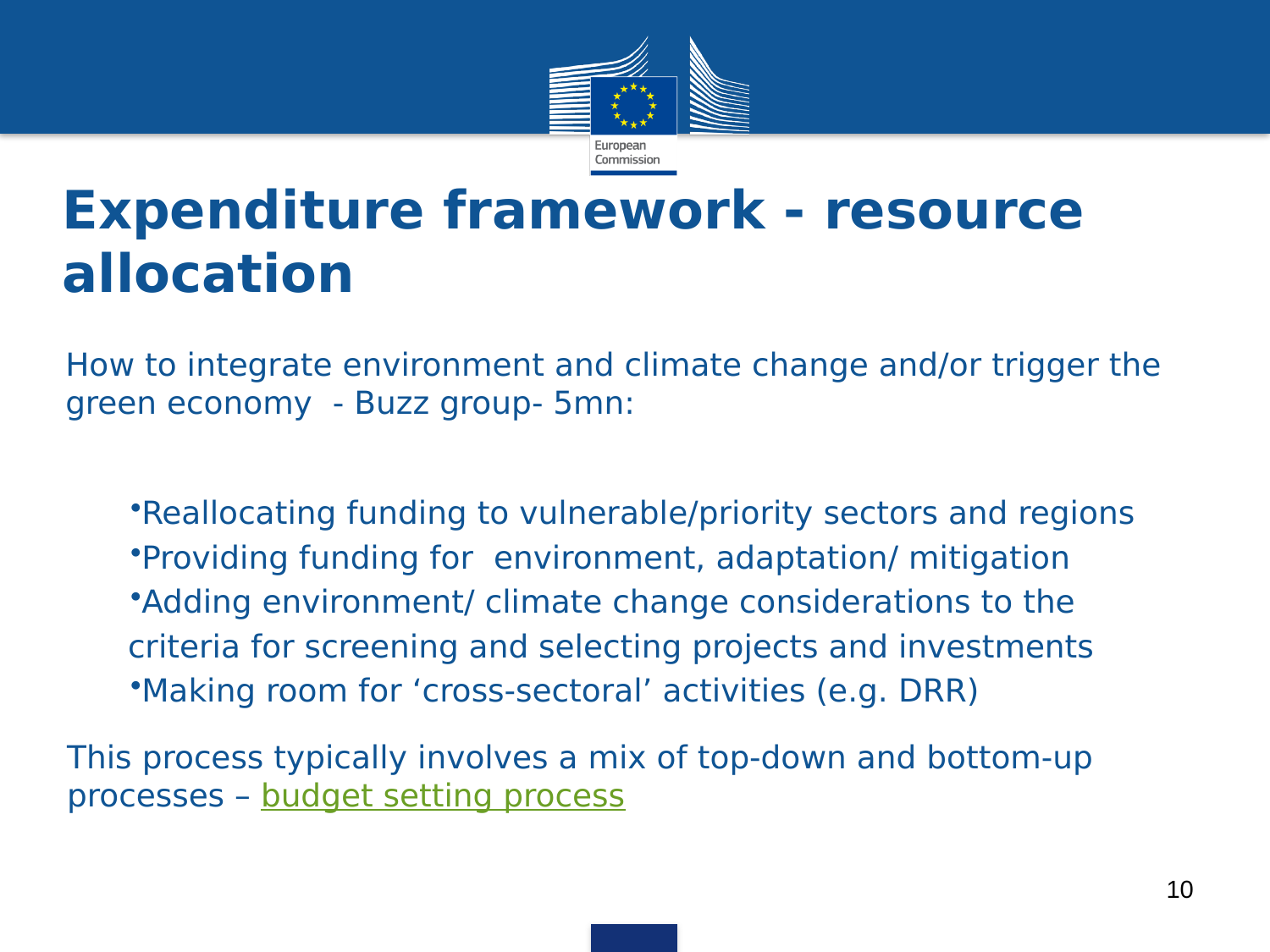

# Expenditure framework - resource allocation
How to integrate environment and climate change and/or trigger the green economy  - Buzz group- 5mn:

Reallocating funding to vulnerable/priority sectors and regions
Providing funding for  environment, adaptation/ mitigation
Adding environment/ climate change considerations to the
      criteria for screening and selecting projects and investments
Making room for ‘cross-sectoral’ activities (e.g. DRR)

This process typically involves a mix of top-down and bottom-up processes – budget setting process
10